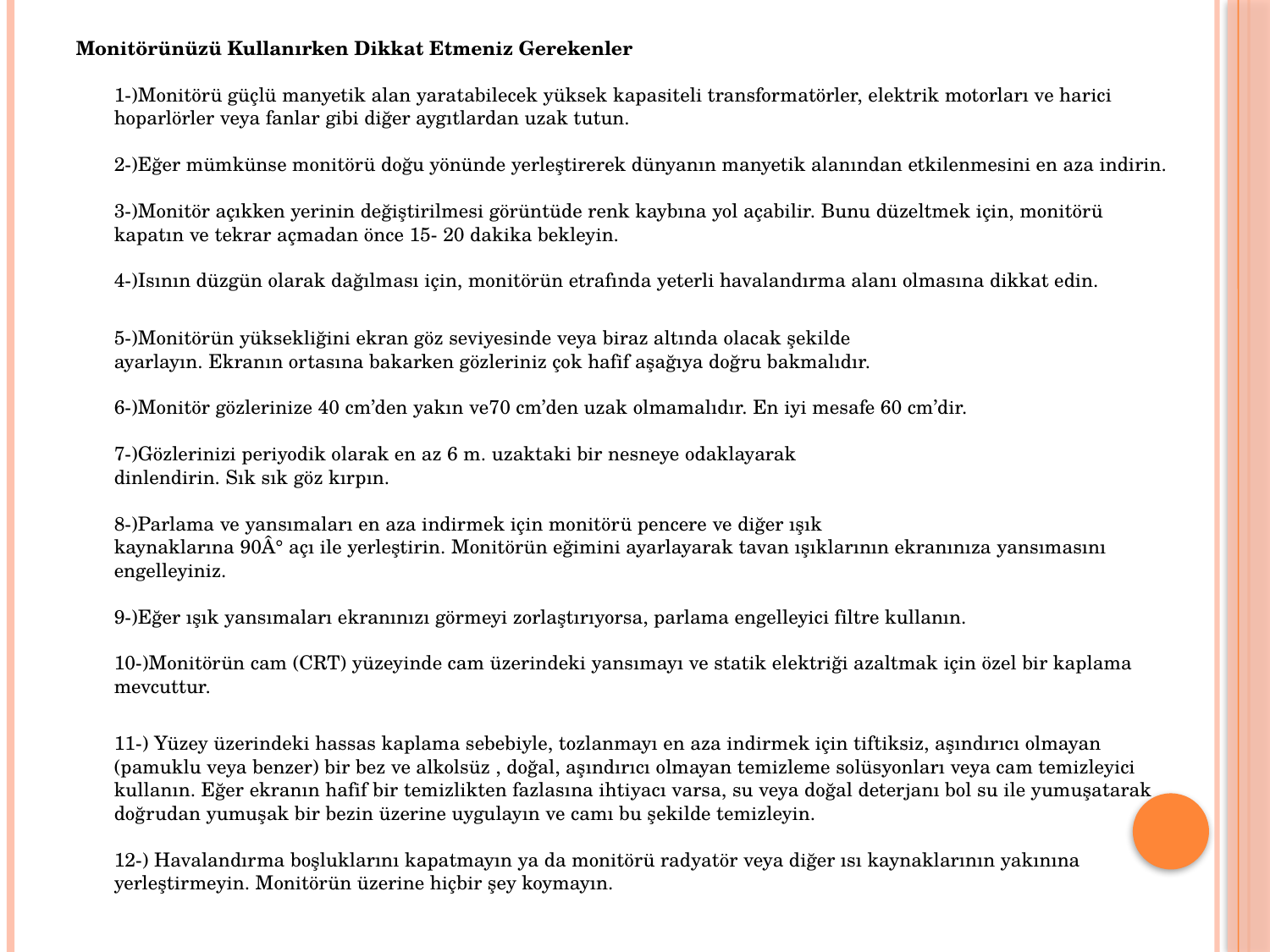

Monitörünüzü Kullanırken Dikkat Etmeniz Gerekenler
1-)Monitörü güçlü manyetik alan yaratabilecek yüksek kapasiteli transformatörler, elektrik motorları ve harici hoparlörler veya fanlar gibi diğer aygıtlardan uzak tutun.
2-)Eğer mümkünse monitörü doğu yönünde yerleştirerek dünyanın manyetik alanından etkilenmesini en aza indirin.
3-)Monitör açıkken yerinin değiştirilmesi görüntüde renk kaybına yol açabilir. Bunu düzeltmek için, monitörü kapatın ve tekrar açmadan önce 15- 20 dakika bekleyin.
4-)Isının düzgün olarak dağılması için, monitörün etrafında yeterli havalandırma alanı olmasına dikkat edin.
5-)Monitörün yüksekliğini ekran göz seviyesinde veya biraz altında olacak şekilde
ayarlayın. Ekranın ortasına bakarken gözleriniz çok hafif aşağıya doğru bakmalıdır.
6-)Monitör gözlerinize 40 cm’den yakın ve70 cm’den uzak olmamalıdır. En iyi mesafe 60 cm’dir.
7-)Gözlerinizi periyodik olarak en az 6 m. uzaktaki bir nesneye odaklayarak
dinlendirin. Sık sık göz kırpın.
8-)Parlama ve yansımaları en aza indirmek için monitörü pencere ve diğer ışık
kaynaklarına 90Â° açı ile yerleştirin. Monitörün eğimini ayarlayarak tavan ışıklarının ekranınıza yansımasını engelleyiniz.
9-)Eğer ışık yansımaları ekranınızı görmeyi zorlaştırıyorsa, parlama engelleyici filtre kullanın.
10-)Monitörün cam (CRT) yüzeyinde cam üzerindeki yansımayı ve statik elektriği azaltmak için özel bir kaplama mevcuttur.
11-) Yüzey üzerindeki hassas kaplama sebebiyle, tozlanmayı en aza indirmek için tiftiksiz, aşındırıcı olmayan (pamuklu veya benzer) bir bez ve alkolsüz , doğal, aşındırıcı olmayan temizleme solüsyonları veya cam temizleyici kullanın. Eğer ekranın hafif bir temizlikten fazlasına ihtiyacı varsa, su veya doğal deterjanı bol su ile yumuşatarak doğrudan yumuşak bir bezin üzerine uygulayın ve camı bu şekilde temizleyin.
12-) Havalandırma boşluklarını kapatmayın ya da monitörü radyatör veya diğer ısı kaynaklarının yakınına yerleştirmeyin. Monitörün üzerine hiçbir şey koymayın.